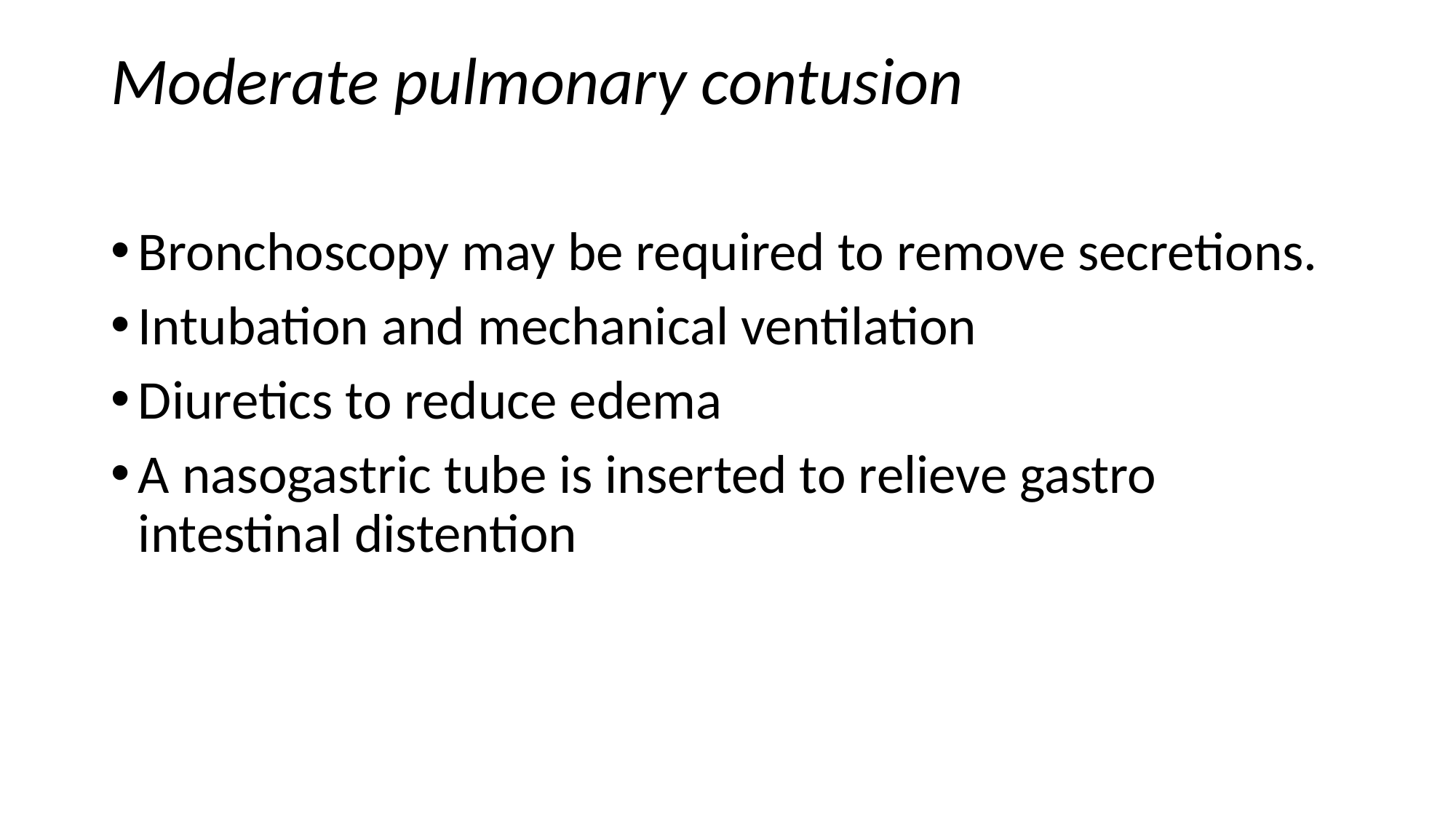

# Moderate pulmonary contusion
Bronchoscopy may be required to remove secretions.
Intubation and mechanical ventilation
Diuretics to reduce edema
A nasogastric tube is inserted to relieve gastro intestinal distention